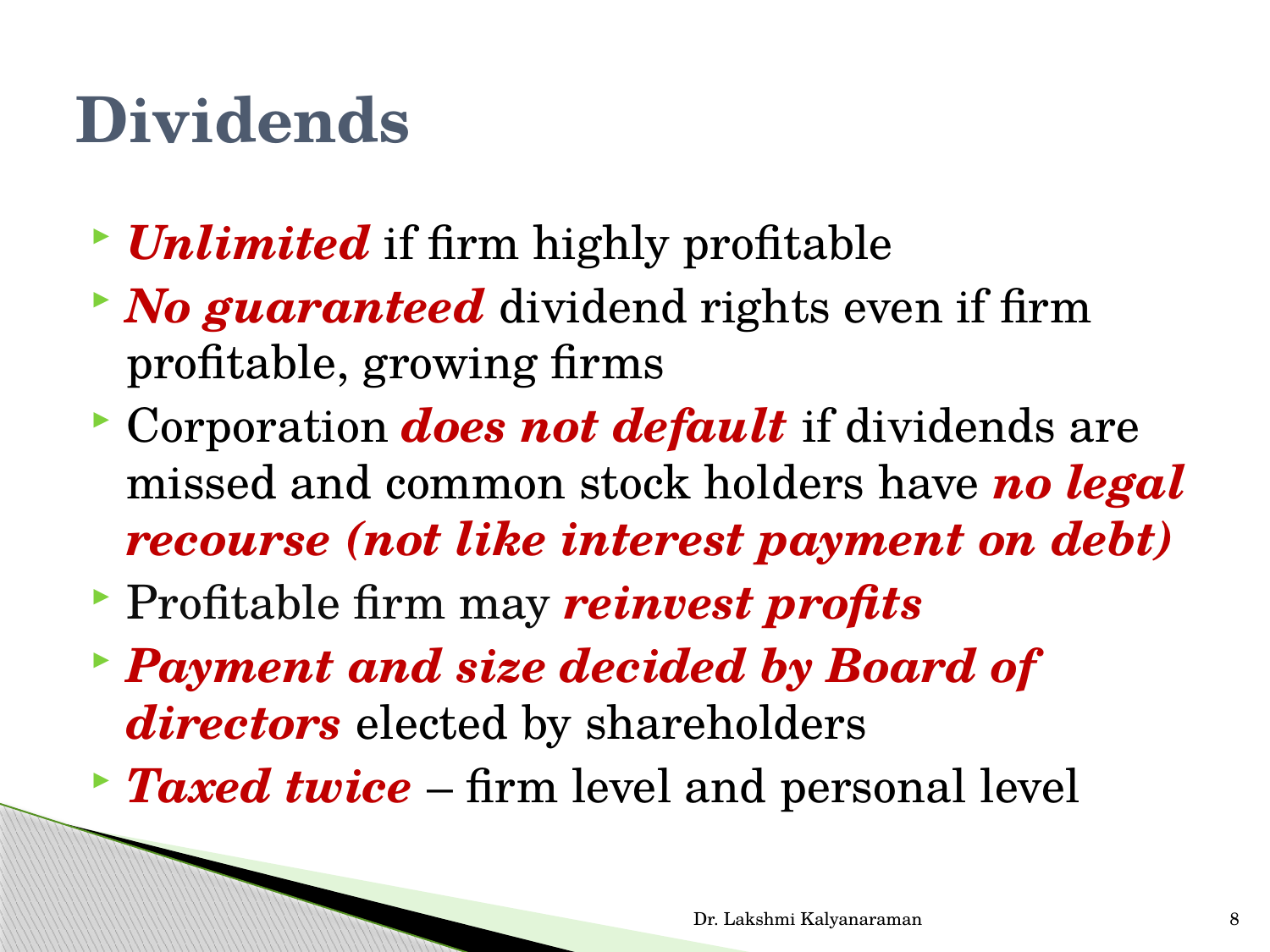

# Dividends
Unlimited if firm highly profitable
No guaranteed dividend rights even if firm profitable, growing firms
Corporation does not default if dividends are missed and common stock holders have no legal recourse (not like interest payment on debt)
Profitable firm may reinvest profits
Payment and size decided by Board of directors elected by shareholders
Taxed twice – firm level and personal level

Dr. Lakshmi Kalyanaraman
8